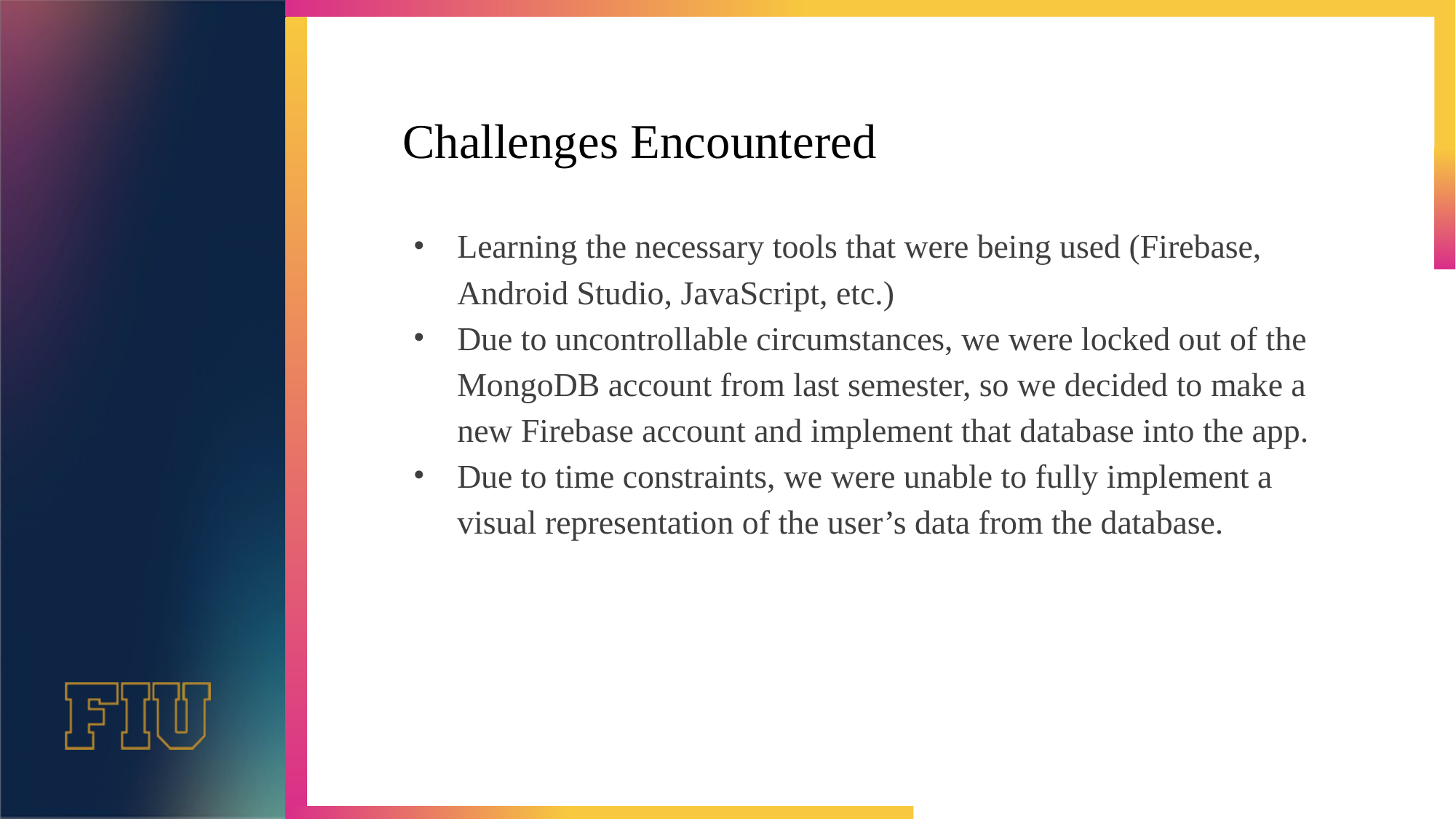

# Challenges Encountered
Learning the necessary tools that were being used (Firebase, Android Studio, JavaScript, etc.)
Due to uncontrollable circumstances, we were locked out of the MongoDB account from last semester, so we decided to make a new Firebase account and implement that database into the app.
Due to time constraints, we were unable to fully implement a visual representation of the user’s data from the database.